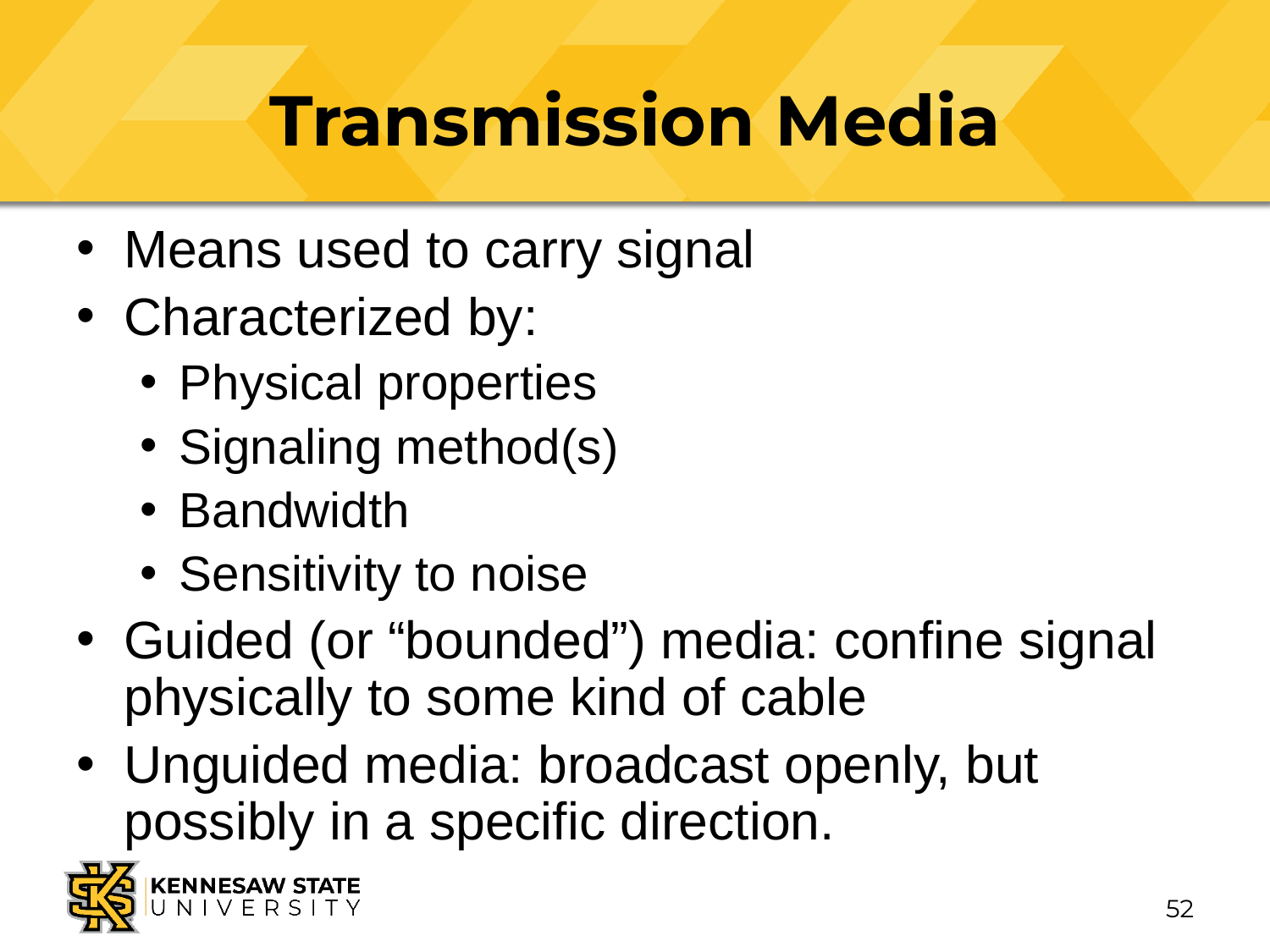

# Transmission Media
Means used to carry signal
Characterized by:
Physical properties
Signaling method(s)
Bandwidth
Sensitivity to noise
Guided (or “bounded”) media: confine signal physically to some kind of cable
Unguided media: broadcast openly, but possibly in a specific direction.
52